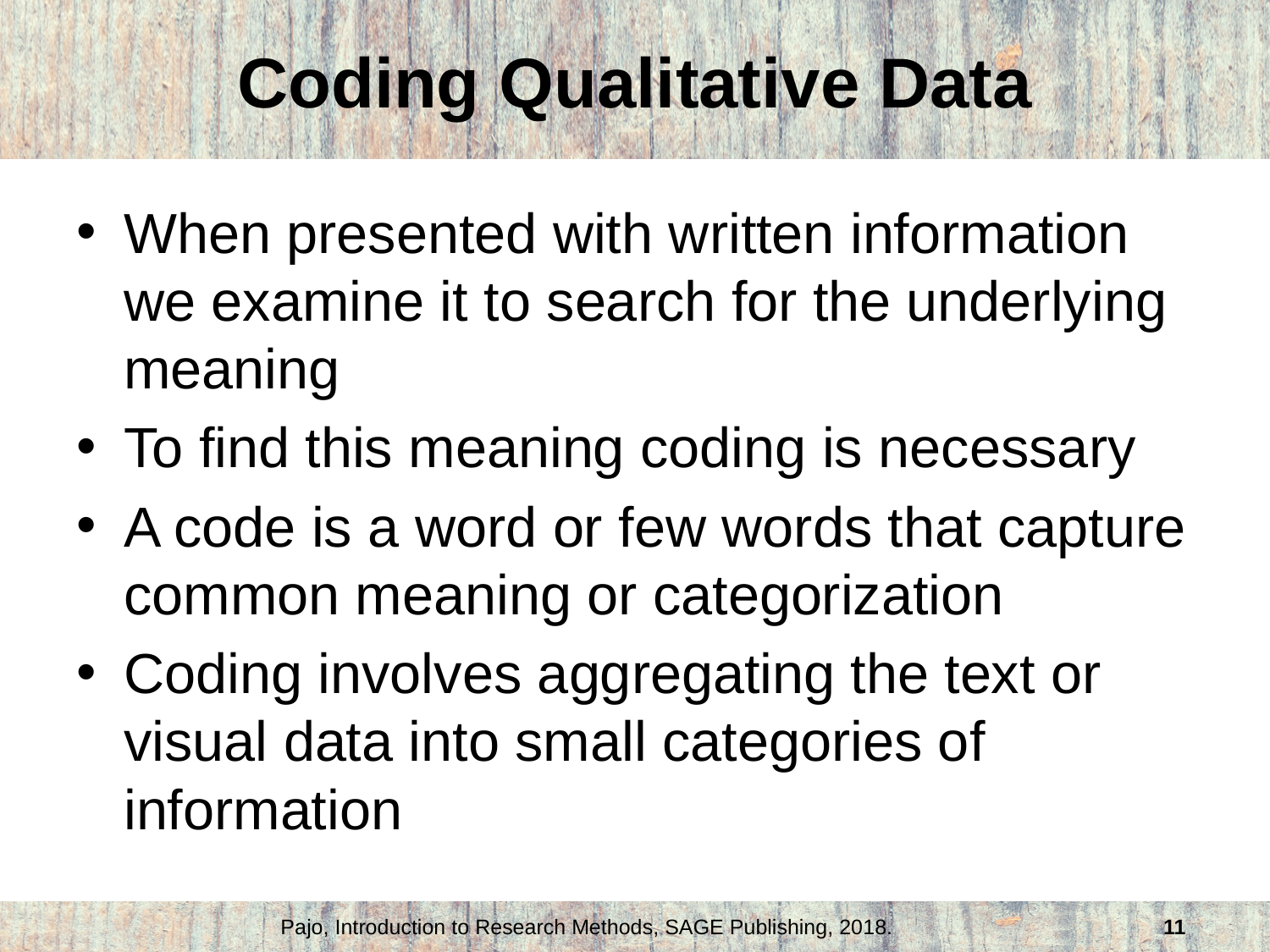

# Coding Qualitative Data
When presented with written information we examine it to search for the underlying meaning
To find this meaning coding is necessary
A code is a word or few words that capture common meaning or categorization
Coding involves aggregating the text or visual data into small categories of information
Pajo, Introduction to Research Methods, SAGE Publishing, 2018.
11